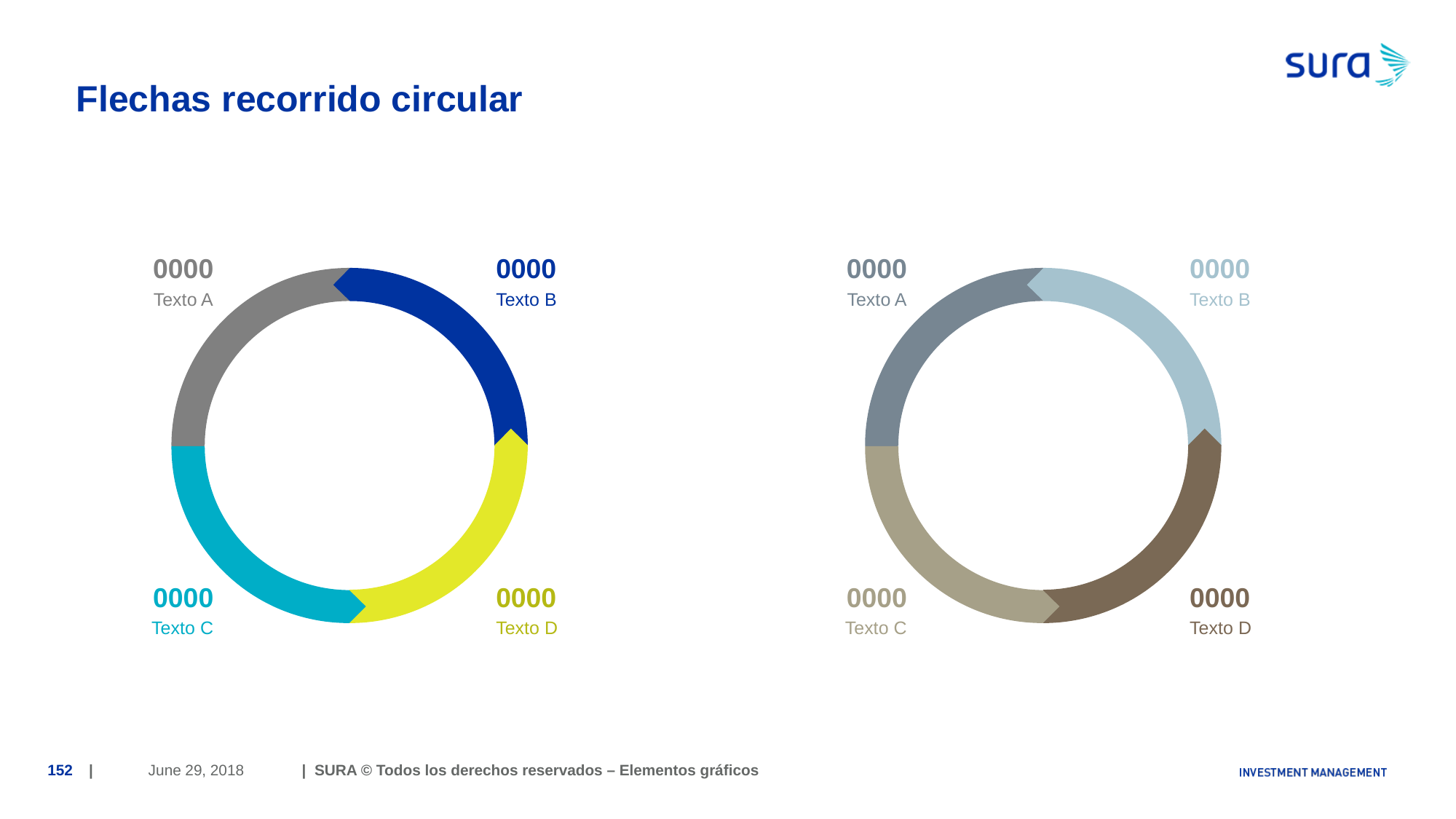

# Flechas recorrido circular
0000
0000
0000
0000

Texto A
Texto B
Texto A
Texto B

0000
0000
0000
0000
Texto C
Texto D
Texto C
Texto D
June 29, 2018
152
|                                                  |  SURA © Todos los derechos reservados – Elementos gráficos